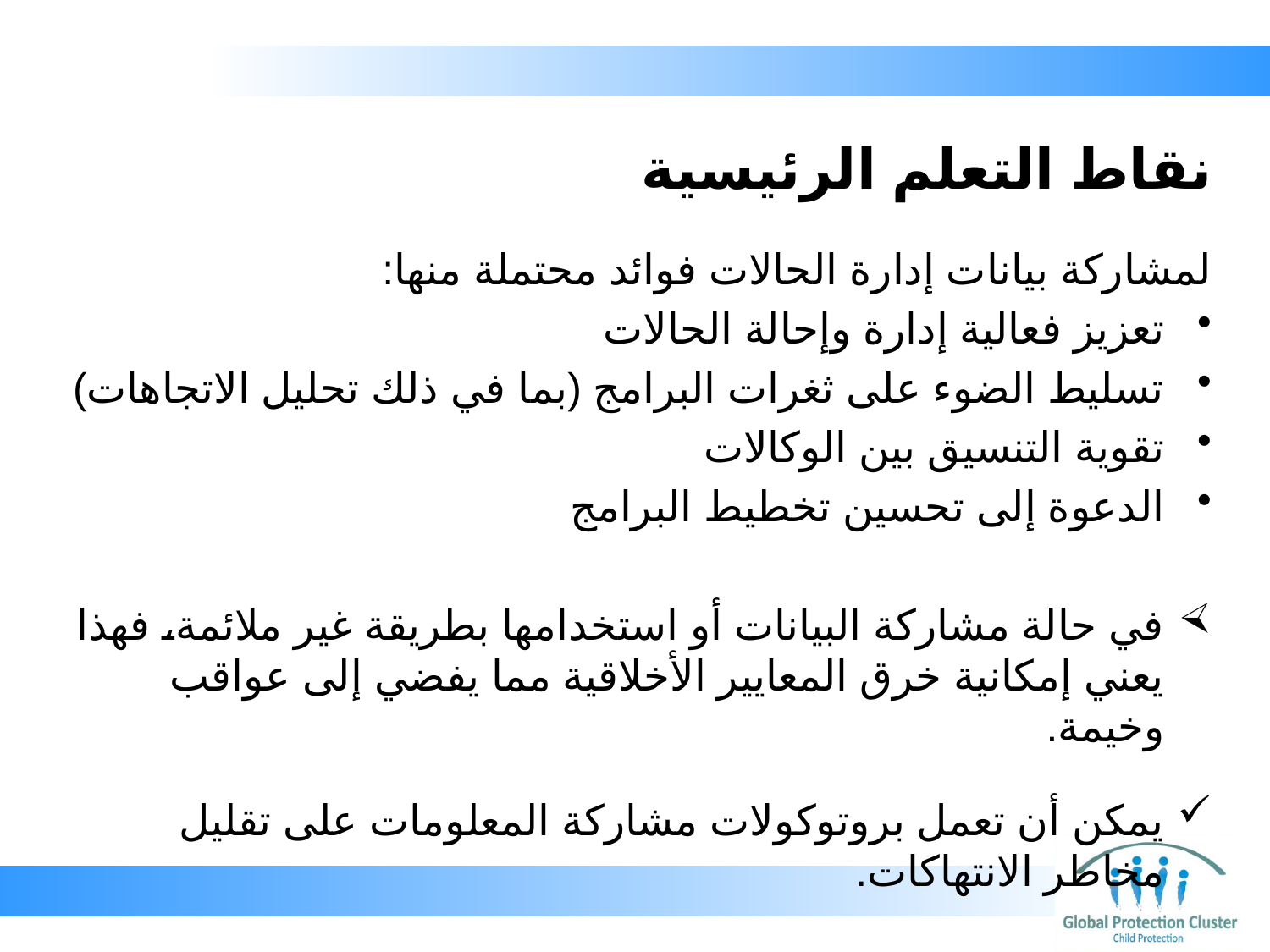

# نقاط التعلم الرئيسية
لمشاركة بيانات إدارة الحالات فوائد محتملة منها:
تعزيز فعالية إدارة وإحالة الحالات
تسليط الضوء على ثغرات البرامج (بما في ذلك تحليل الاتجاهات)
تقوية التنسيق بين الوكالات
الدعوة إلى تحسين تخطيط البرامج

في حالة مشاركة البيانات أو استخدامها بطريقة غير ملائمة، فهذا يعني إمكانية خرق المعايير الأخلاقية مما يفضي إلى عواقب وخيمة.

يمكن أن تعمل بروتوكولات مشاركة المعلومات على تقليل مخاطر الانتهاكات.

مقتبس من: The Gender Based Violence Information Management System User Guide